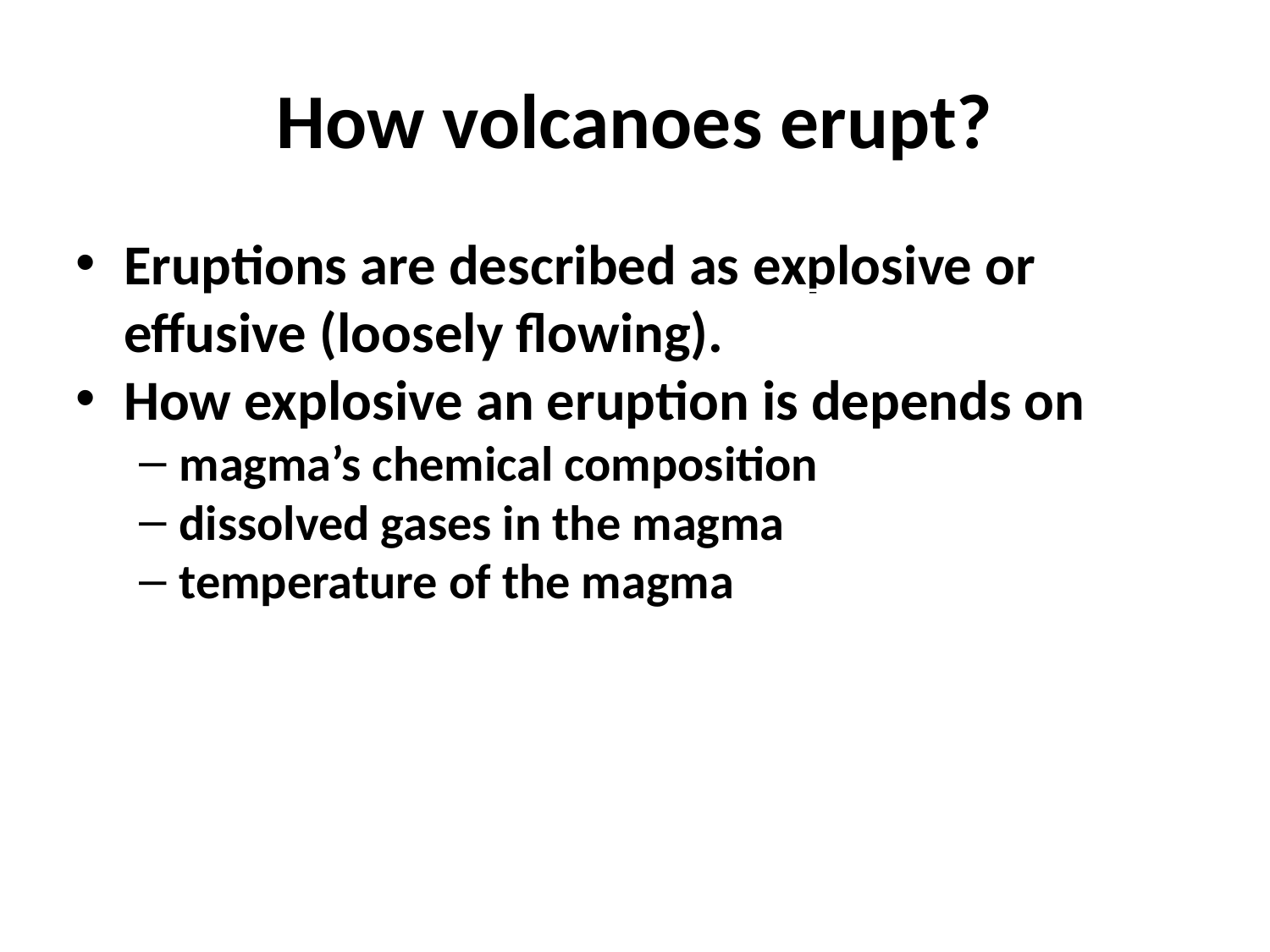

How volcanoes erupt?
Eruptions are described as explosive or effusive (loosely flowing).
How explosive an eruption is depends on
magma’s chemical composition
dissolved gases in the magma
temperature of the magma